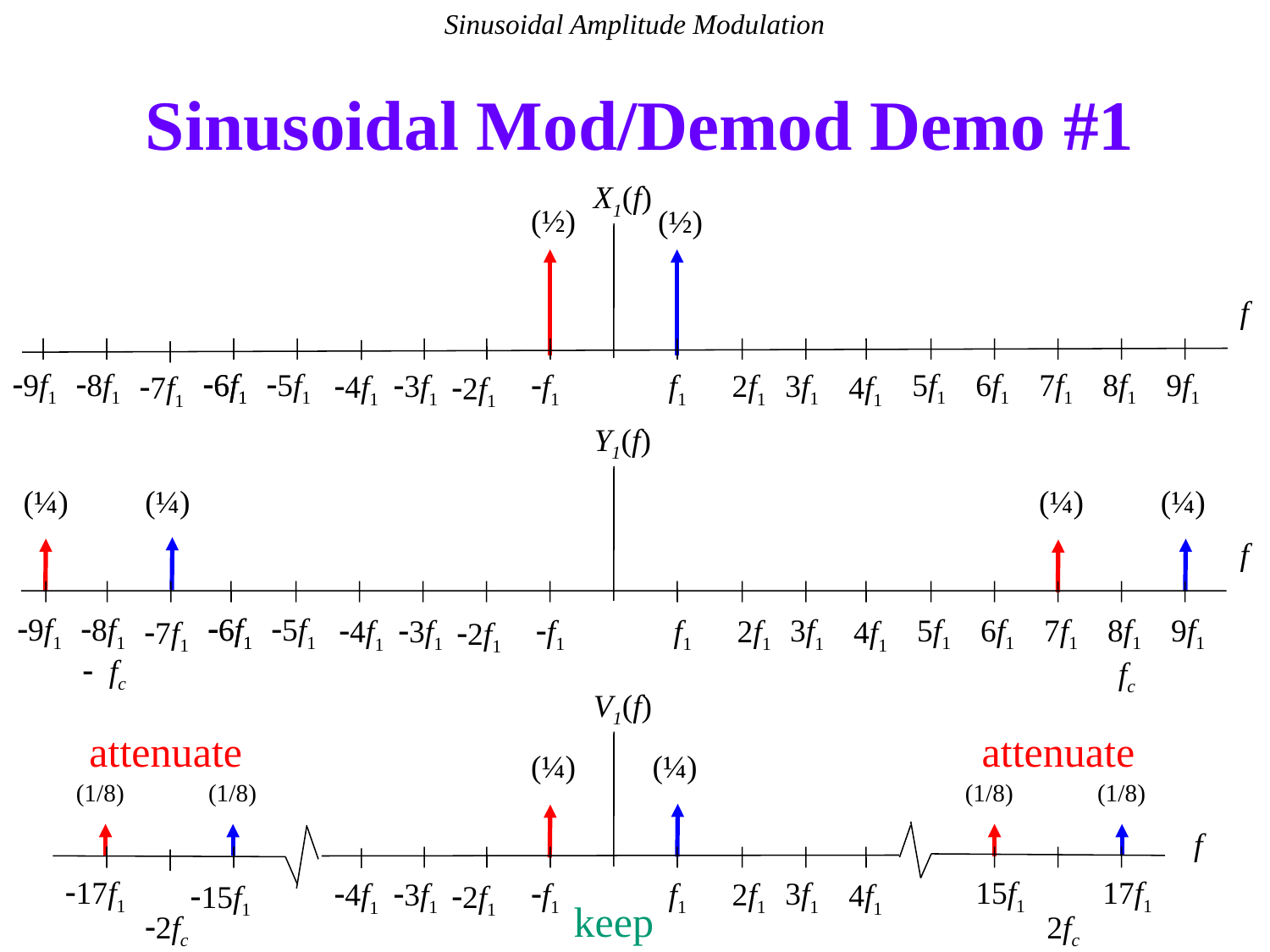

Sinusoidal Amplitude Modulation
# Sinusoidal Mod/Demod Demo #1
X1(f)

f

−9f1
−8f1
−6f1
−6f1
−5f1
5f1
6f1
7f1
8f1
9f1
3f1
−3f1
−f1
f1
2f1
−4f1
4f1
−7f1
−2f1
(½)
(½)
Y1(f)

f

−9f1
−8f1
−6f1
−6f1
−5f1
5f1
6f1
7f1
8f1
9f1
3f1
−3f1
−f1
f1
2f1
−4f1
4f1
−7f1
−2f1
− fc
fc
(¼)
(¼)
(¼)
(¼)
V1(f)

f

−17f1
15f1
17f1
3f1
−3f1
−f1
f1
2f1
−4f1
4f1
−15f1
−2f1
−2fc
2fc
attenuate
attenuate
(¼)
(¼)
(1/8)
(1/8)
(1/8)
(1/8)
keep